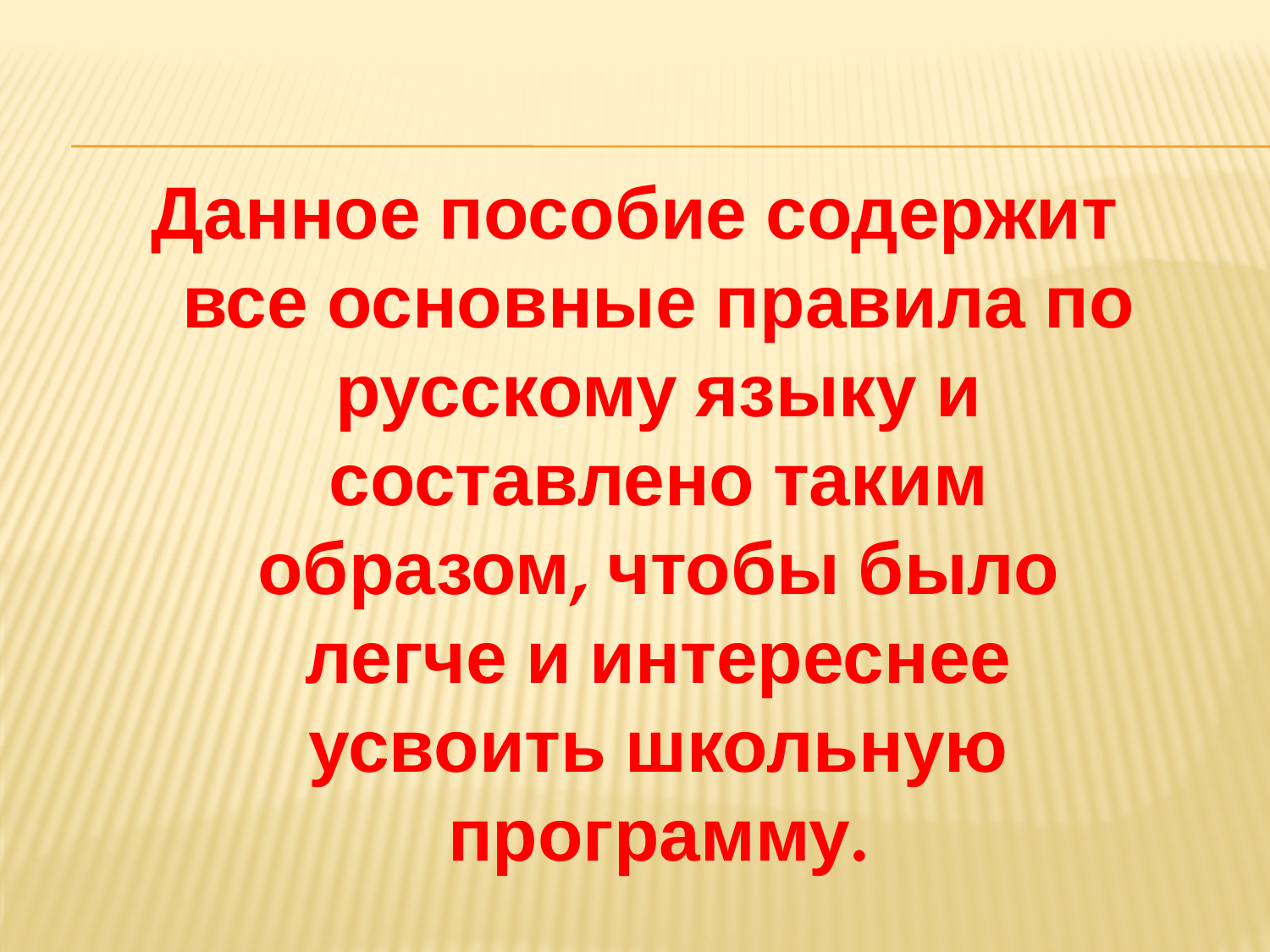

Данное пособие содержит все основные правила по русскому языку и составлено таким образом, чтобы было легче и интереснее усвоить школьную программу.